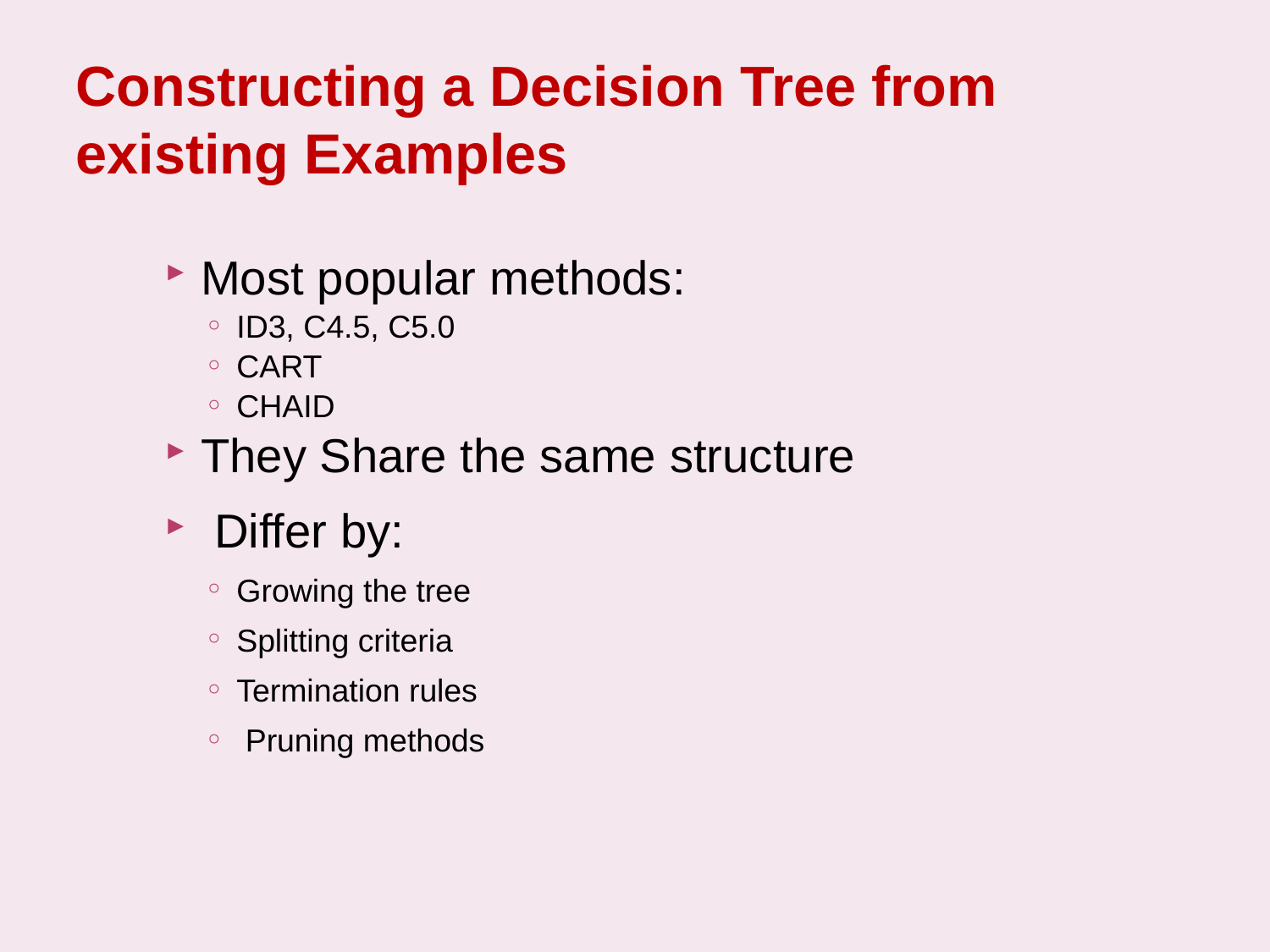

# Constructing a Decision Tree from existing Examples

Most popular methods:
ID3, C4.5, C5.0
CART
CHAID
They Share the same structure
 Differ by:
Growing the tree
Splitting criteria
Termination rules
 Pruning methods